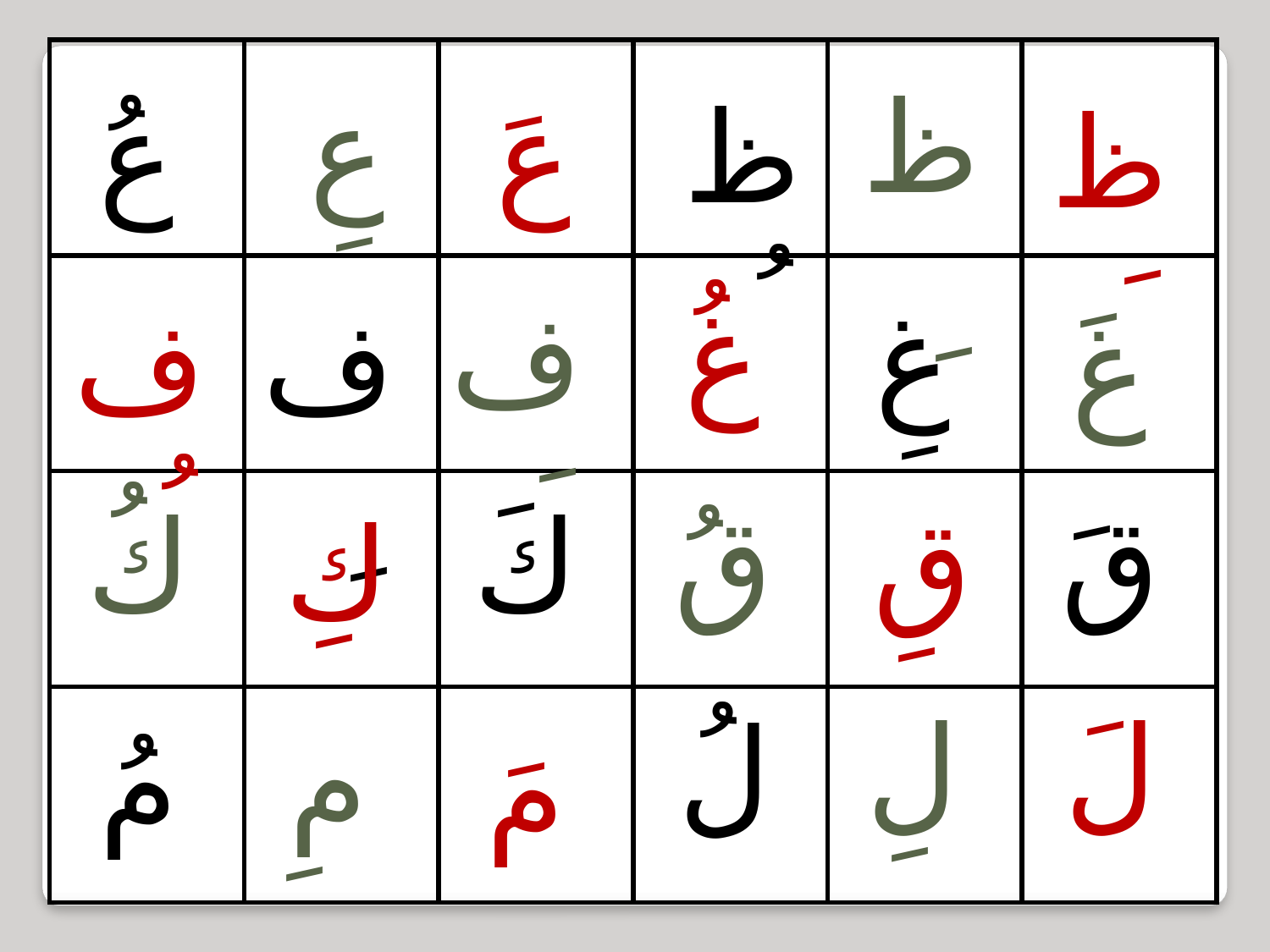

|  |  |  |  |  |  |
| --- | --- | --- | --- | --- | --- |
|  |  |  |  |  |  |
|  |  |  |  |  |  |
|  |  |  |  |  |  |
ظِ
عِ
عُ
عَ
ظُ
ظَ
غُ
فَ
غِ
فُ
فِ
غَ
قُ
قَ
كُ
كَ
قِ
كِ
لِ
لَ
لُ
مِ
مُ
مَ